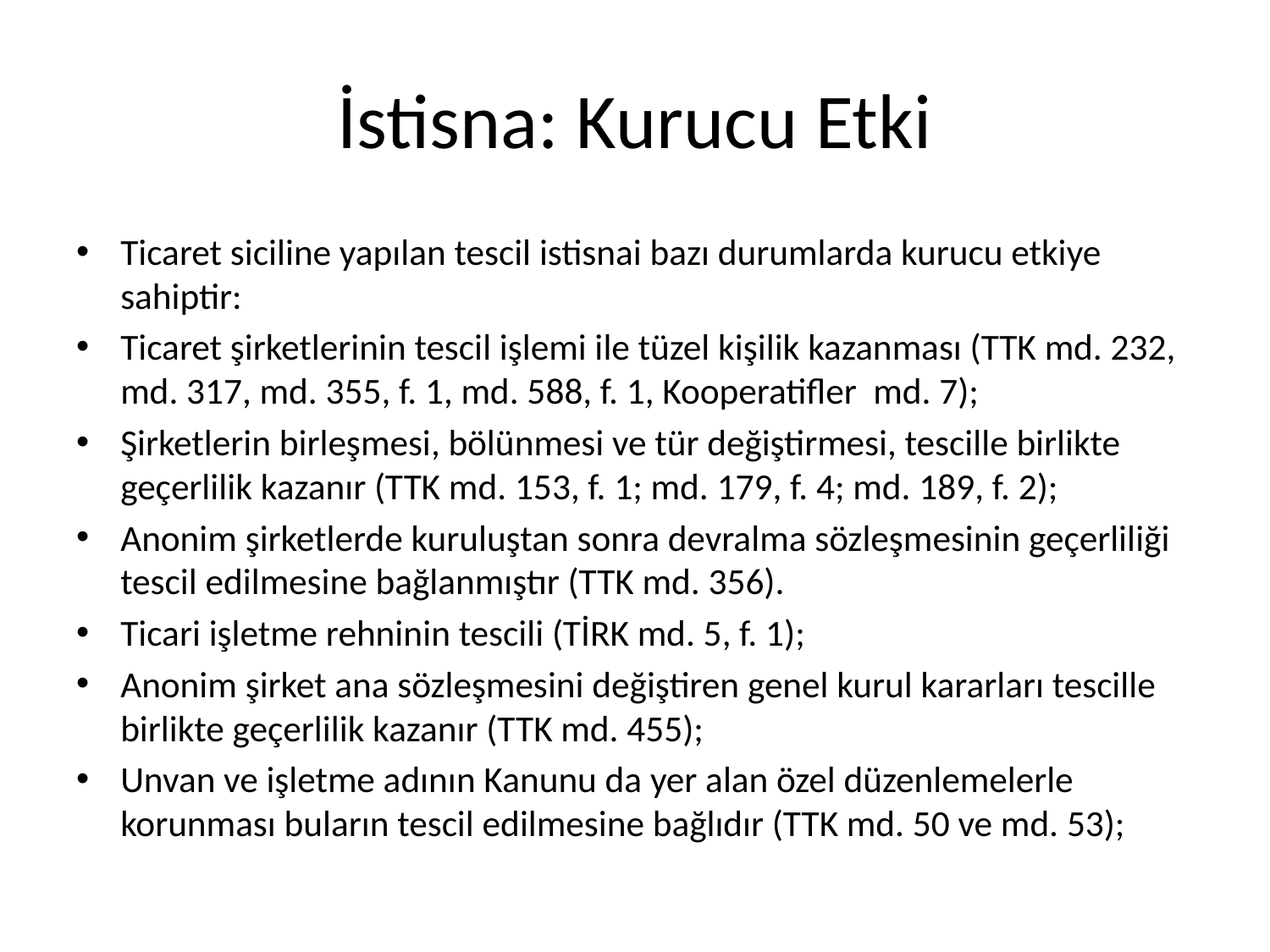

# İstisna: Kurucu Etki
Ticaret siciline yapılan tescil istisnai bazı durumlarda kurucu etkiye sahiptir:
Ticaret şirketlerinin tescil işlemi ile tüzel kişilik kazanması (TTK md. 232, md. 317, md. 355, f. 1, md. 588, f. 1, Kooperatifler  md. 7);
Şirketlerin birleşmesi, bölünmesi ve tür değiştirmesi, tescille birlikte geçerlilik kazanır (TTK md. 153, f. 1; md. 179, f. 4; md. 189, f. 2);
Anonim şirketlerde kuruluştan sonra devralma sözleşmesinin geçerliliği tescil edilmesine bağlanmıştır (TTK md. 356).
Ticari işletme rehninin tescili (TİRK md. 5, f. 1);
Anonim şirket ana sözleşmesini değiştiren genel kurul kararları tescille birlikte geçerlilik kazanır (TTK md. 455);
Unvan ve işletme adının Kanunu da yer alan özel düzenlemelerle korunması buların tescil edilmesine bağlıdır (TTK md. 50 ve md. 53);